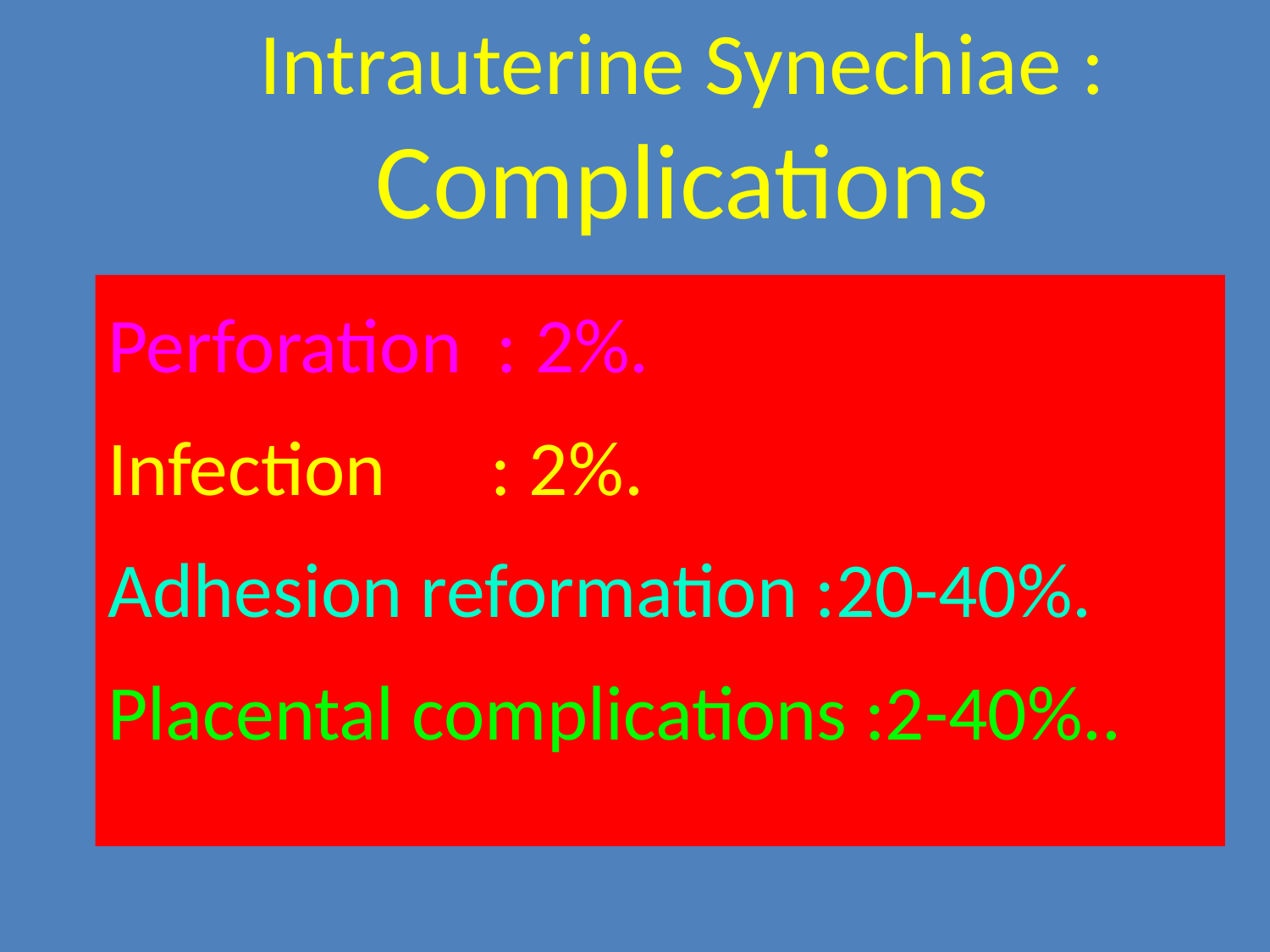

# Intrauterine Synechiae : Complications
Perforation  : 2%.
Infection      : 2%.
Adhesion reformation :20-40%.
Placental complications :2-40%..